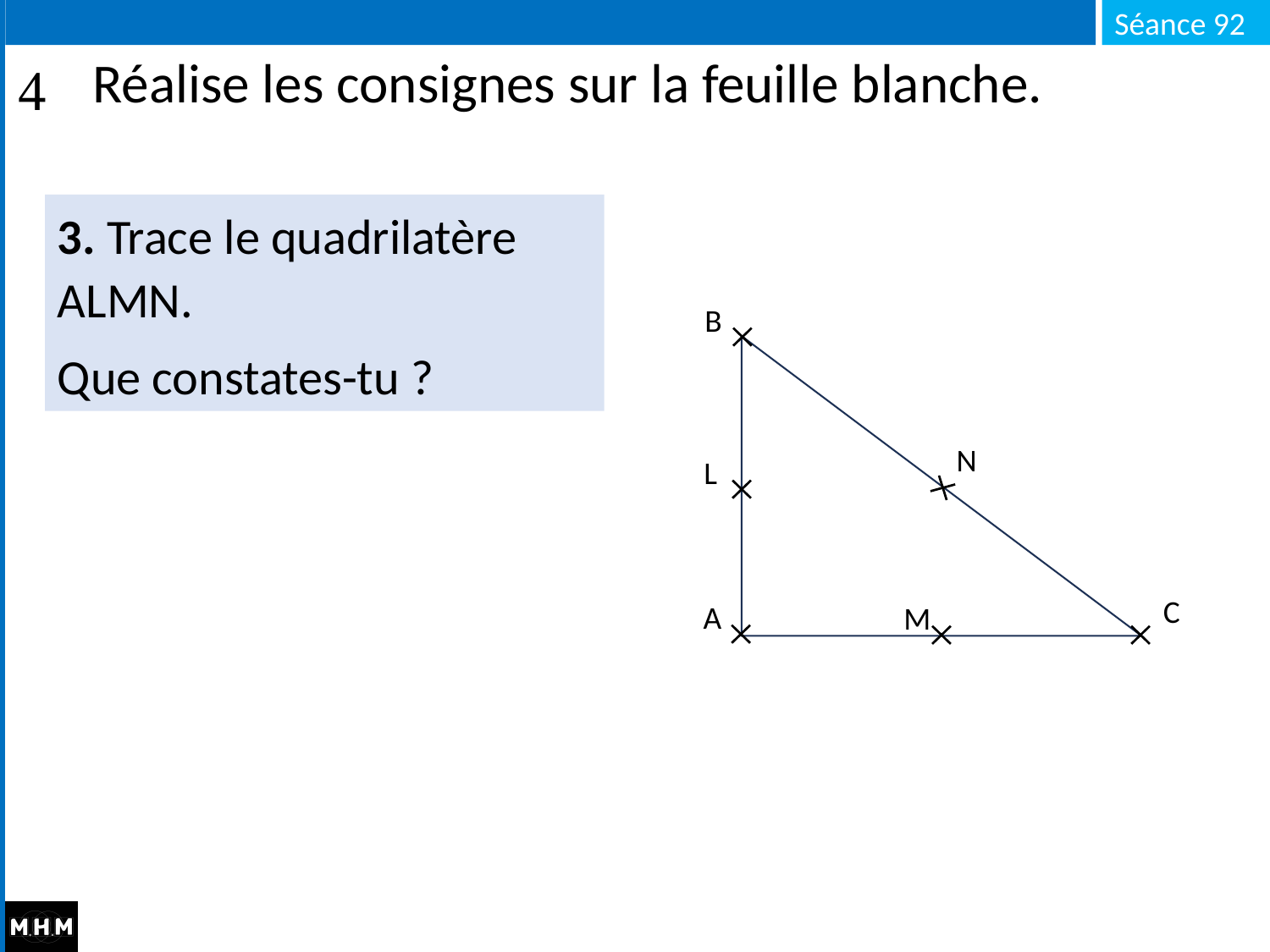

# Réalise les consignes sur la feuille blanche.
3. Trace le quadrilatère ALMN.
Que constates-tu ?
B

N

L

C

A

M